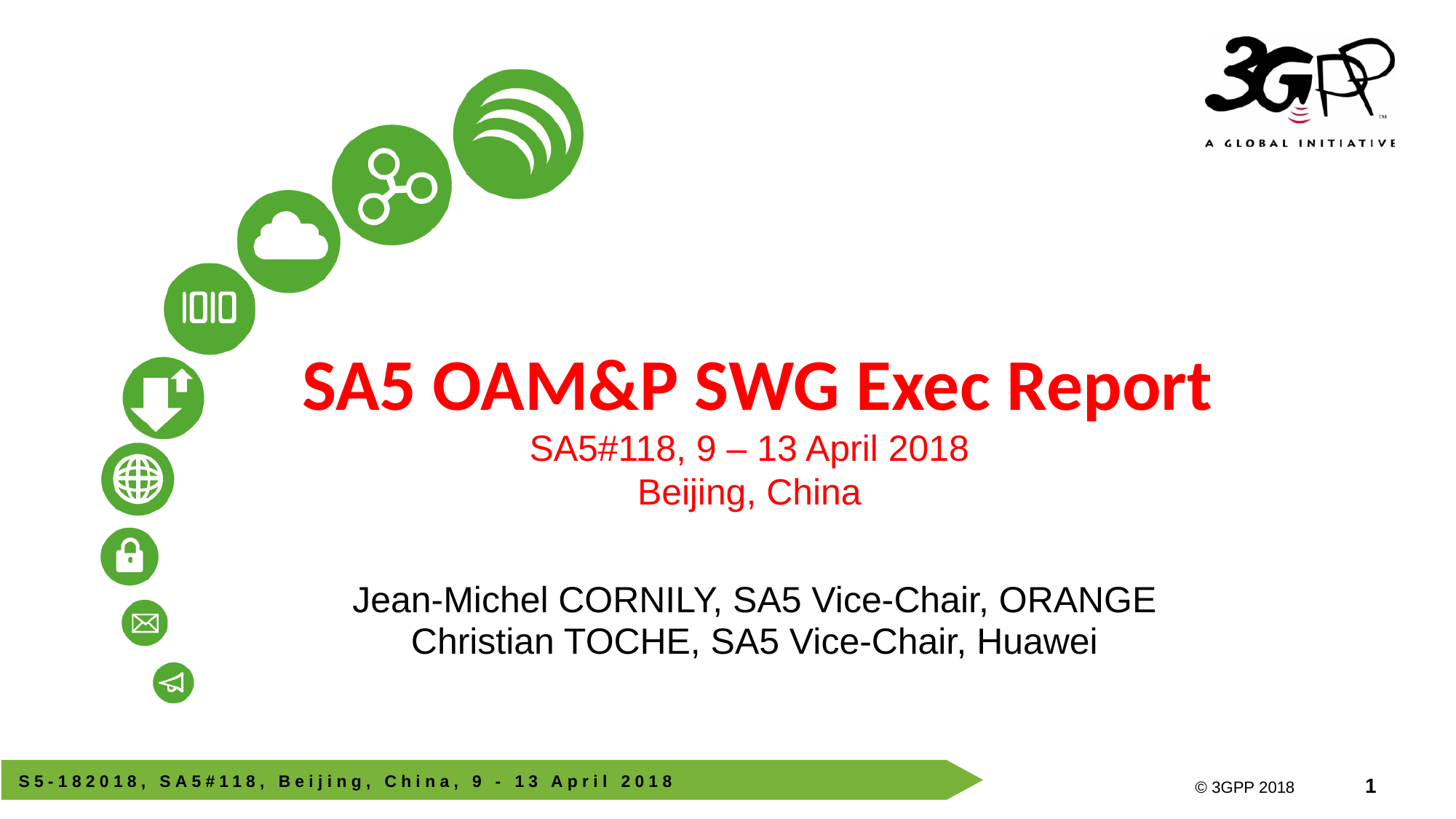

# SA5 OAM&P SWG Exec Report SA5#118, 9 – 13 April 2018 Beijing, China
Jean-Michel CORNILY, SA5 Vice-Chair, ORANGE
Christian TOCHE, SA5 Vice-Chair, Huawei